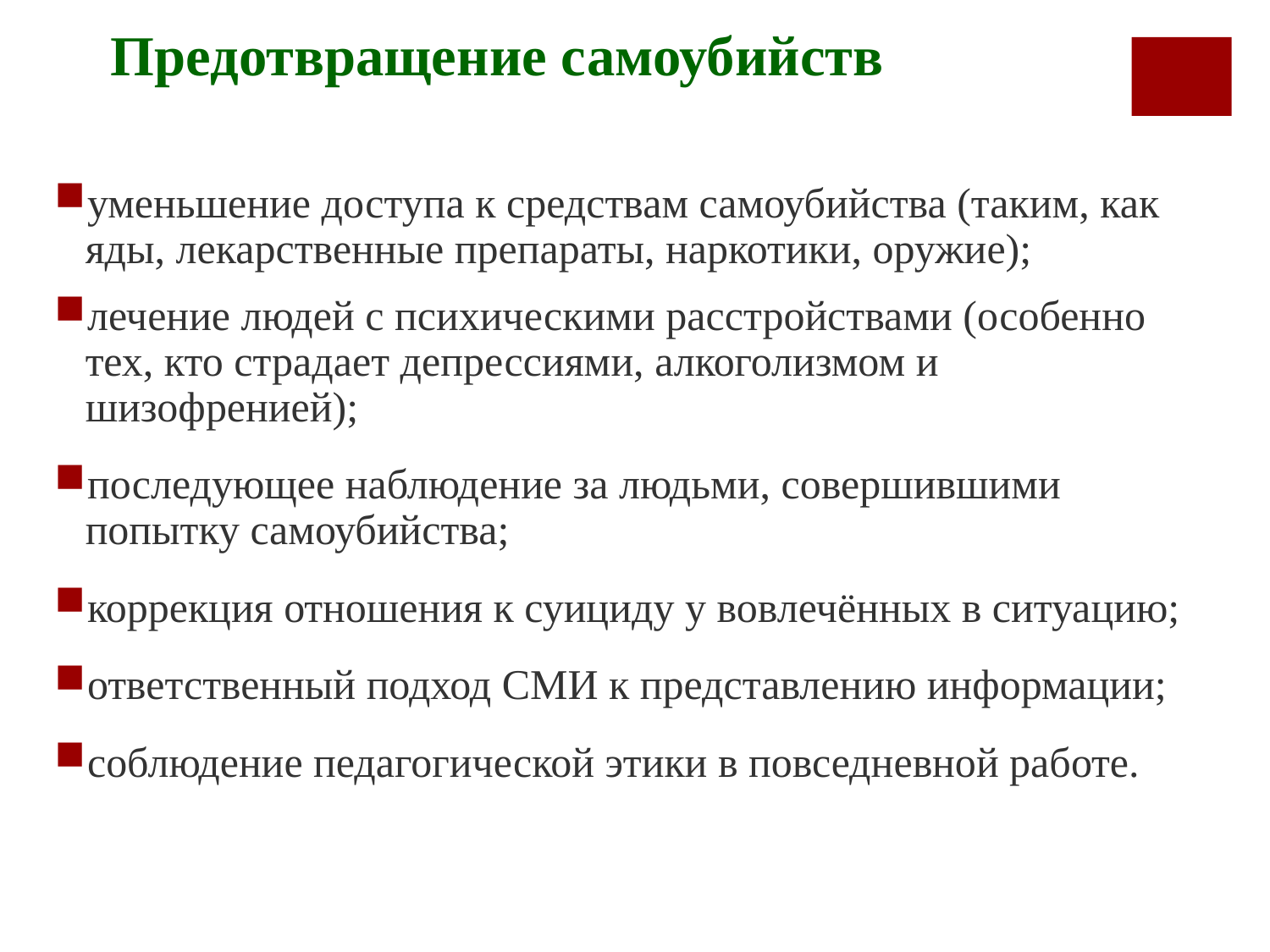

Предотвращение самоубийств
уменьшение доступа к средствам самоубийства (таким, как яды, лекарственные препараты, наркотики, оружие);
лечение людей с психическими расстройствами (особенно тех, кто страдает депрессиями, алкоголизмом и шизофренией);
последующее наблюдение за людьми, совершившими попытку самоубийства;
коррекция отношения к суициду у вовлечённых в ситуацию;
ответственный подход СМИ к представлению информации;
соблюдение педагогической этики в повседневной работе.